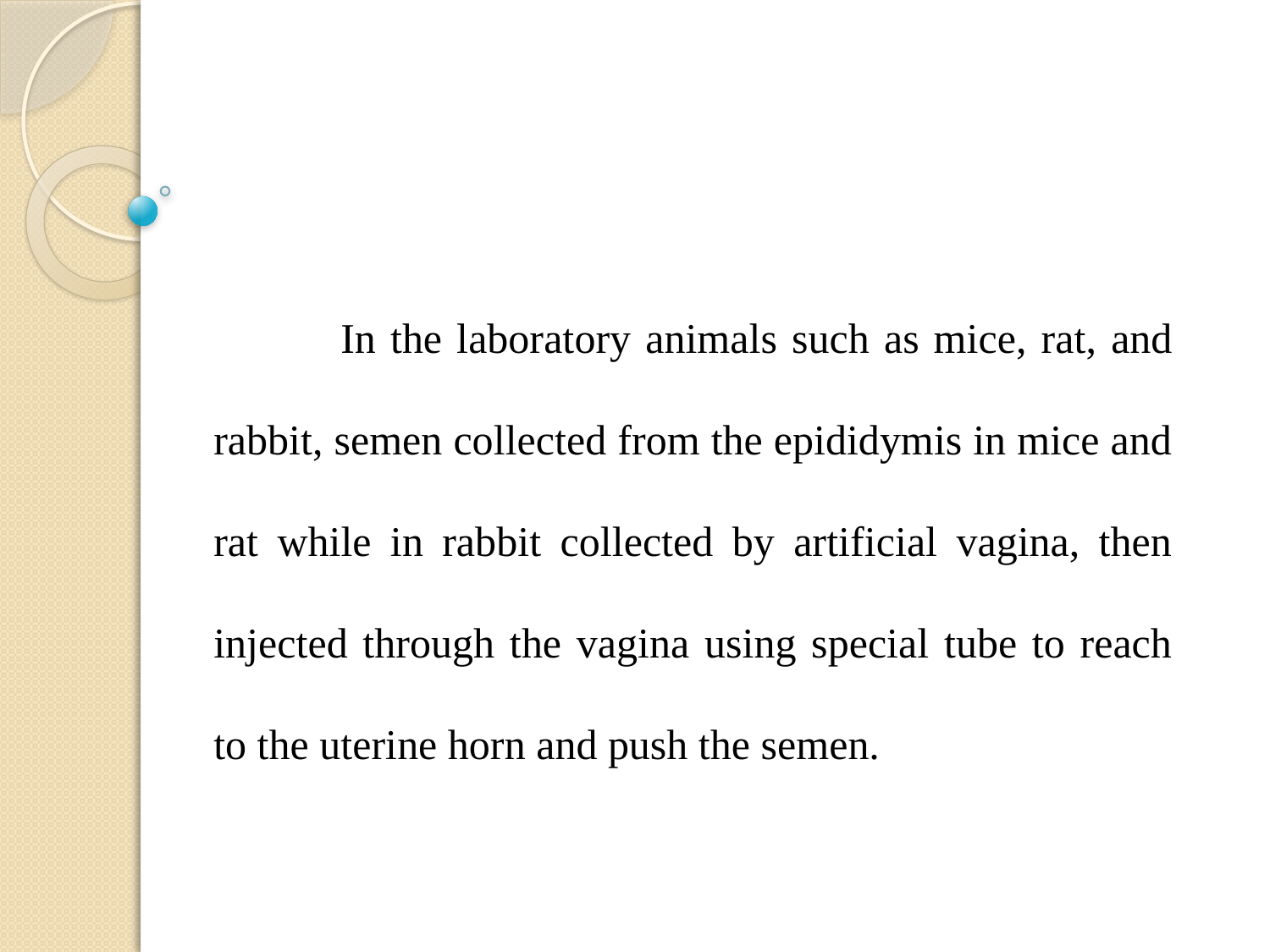

In the laboratory animals such as mice, rat, and rabbit, semen collected from the epididymis in mice and rat while in rabbit collected by artificial vagina, then injected through the vagina using special tube to reach to the uterine horn and push the semen.